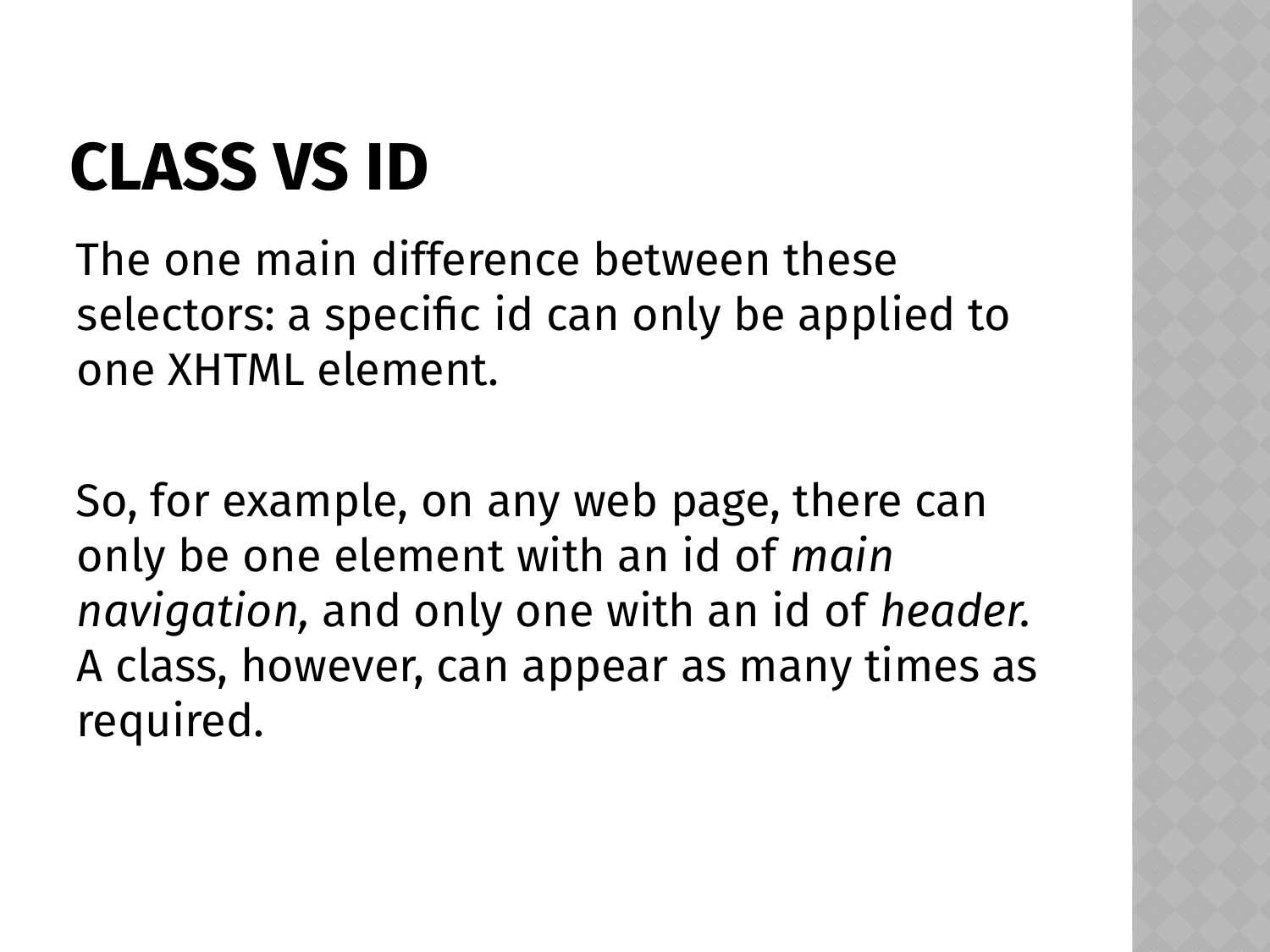

# Class vs id
The one main difference between these selectors: a specific id can only be applied to one XHTML element.

So, for example, on any web page, there can only be one element with an id of main navigation, and only one with an id of header.  A class, however, can appear as many times as required.